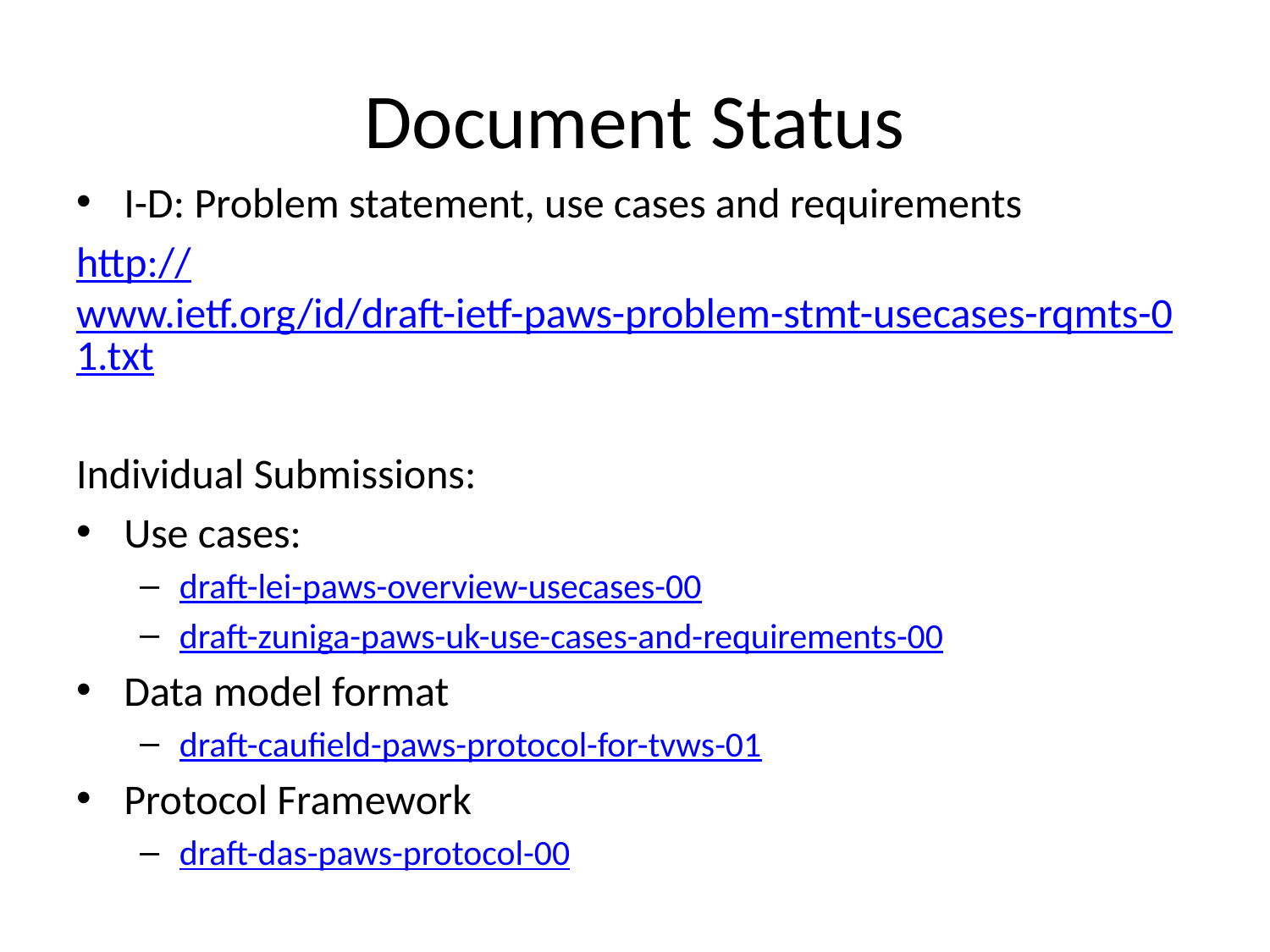

# Document Status
I-D: Problem statement, use cases and requirements
http://www.ietf.org/id/draft-ietf-paws-problem-stmt-usecases-rqmts-01.txt

Individual Submissions:
Use cases:
draft-lei-paws-overview-usecases-00
draft-zuniga-paws-uk-use-cases-and-requirements-00
Data model format
draft-caufield-paws-protocol-for-tvws-01
Protocol Framework
draft-das-paws-protocol-00